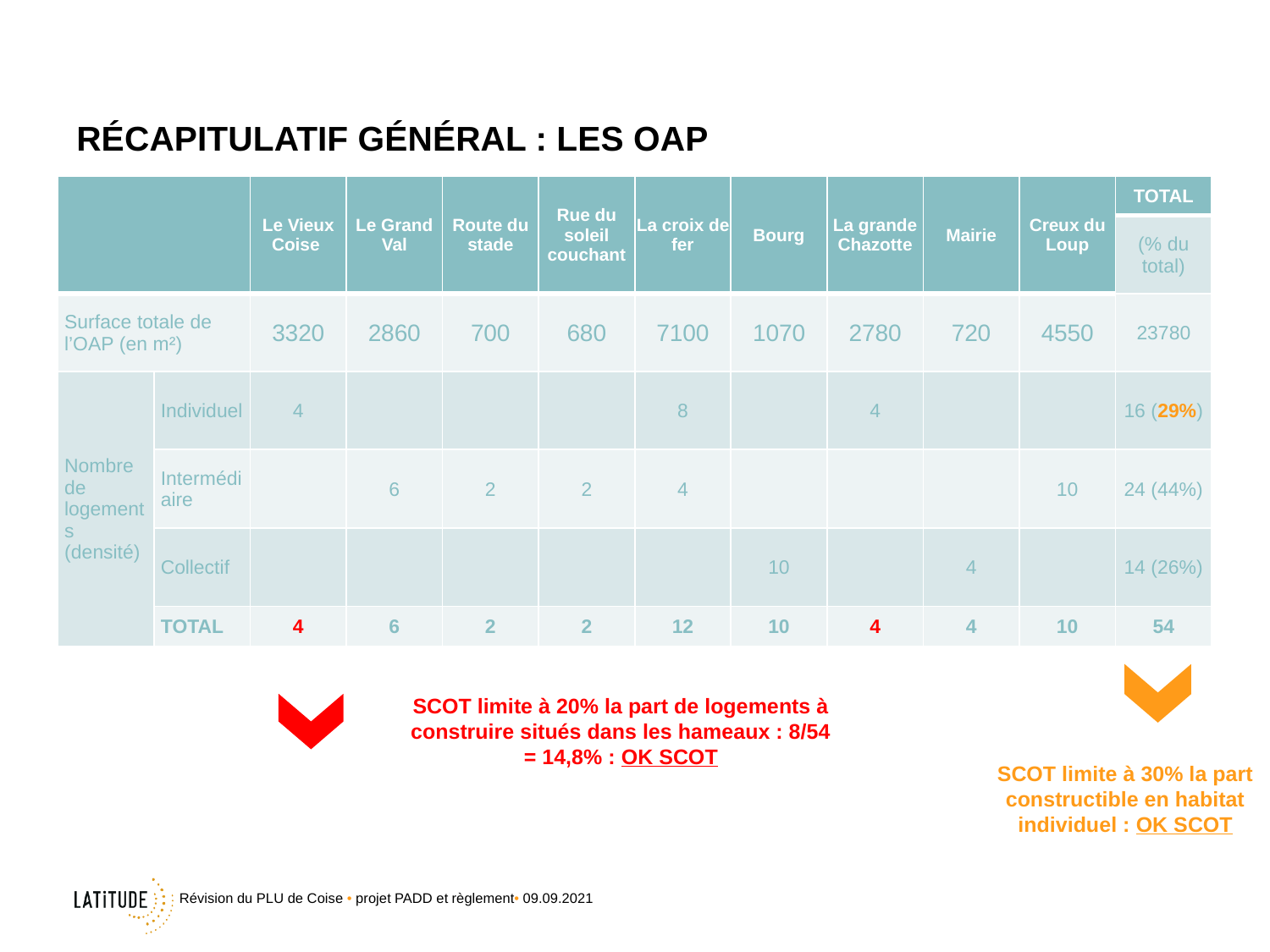

# Récapitulatif général : les OAP
|  |  | Le Vieux Coise | Le Grand Val | Route du stade | Rue du soleil couchant | La croix de fer | Bourg | La grande Chazotte | Mairie | Creux du Loup | TOTAL |
| --- | --- | --- | --- | --- | --- | --- | --- | --- | --- | --- | --- |
|  |  |  |  |  |  |  |  |  |  |  | (% du total) |
| Surface totale de l’OAP (en m²) |  | 3320 | 2860 | 700 | 680 | 7100 | 1070 | 2780 | 720 | 4550 | 23780 |
| Nombre de logements (densité) | Individuel | 4 |  |  |  | 8 |  | 4 |  |  | 16 (29%) |
|  | Intermédiaire |  | 6 | 2 | 2 | 4 |  |  |  | 10 | 24 (44%) |
|  | Collectif |  |  |  |  |  | 10 |  | 4 |  | 14 (26%) |
|  | TOTAL | 4 | 6 | 2 | 2 | 12 | 10 | 4 | 4 | 10 | 54 |

SCOT limite à 20% la part de logements à construire situés dans les hameaux : 8/54 = 14,8% : OK SCOT

SCOT limite à 30% la part constructible en habitat individuel : OK SCOT